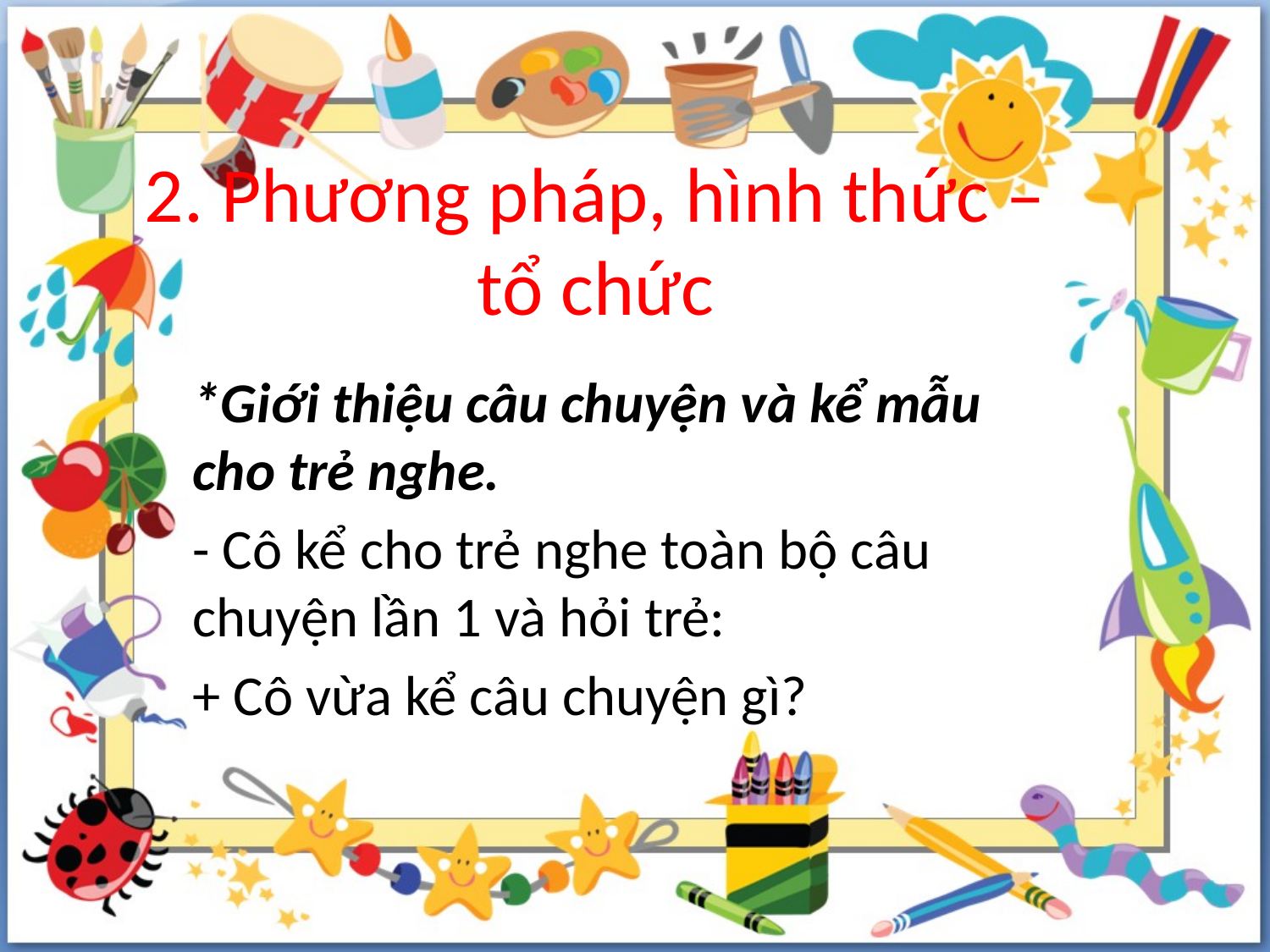

# 2. Phương pháp, hình thức – tổ chức
*Giới thiệu câu chuyện và kể mẫu cho trẻ nghe.
- Cô kể cho trẻ nghe toàn bộ câu chuyện lần 1 và hỏi trẻ:
+ Cô vừa kể câu chuyện gì?